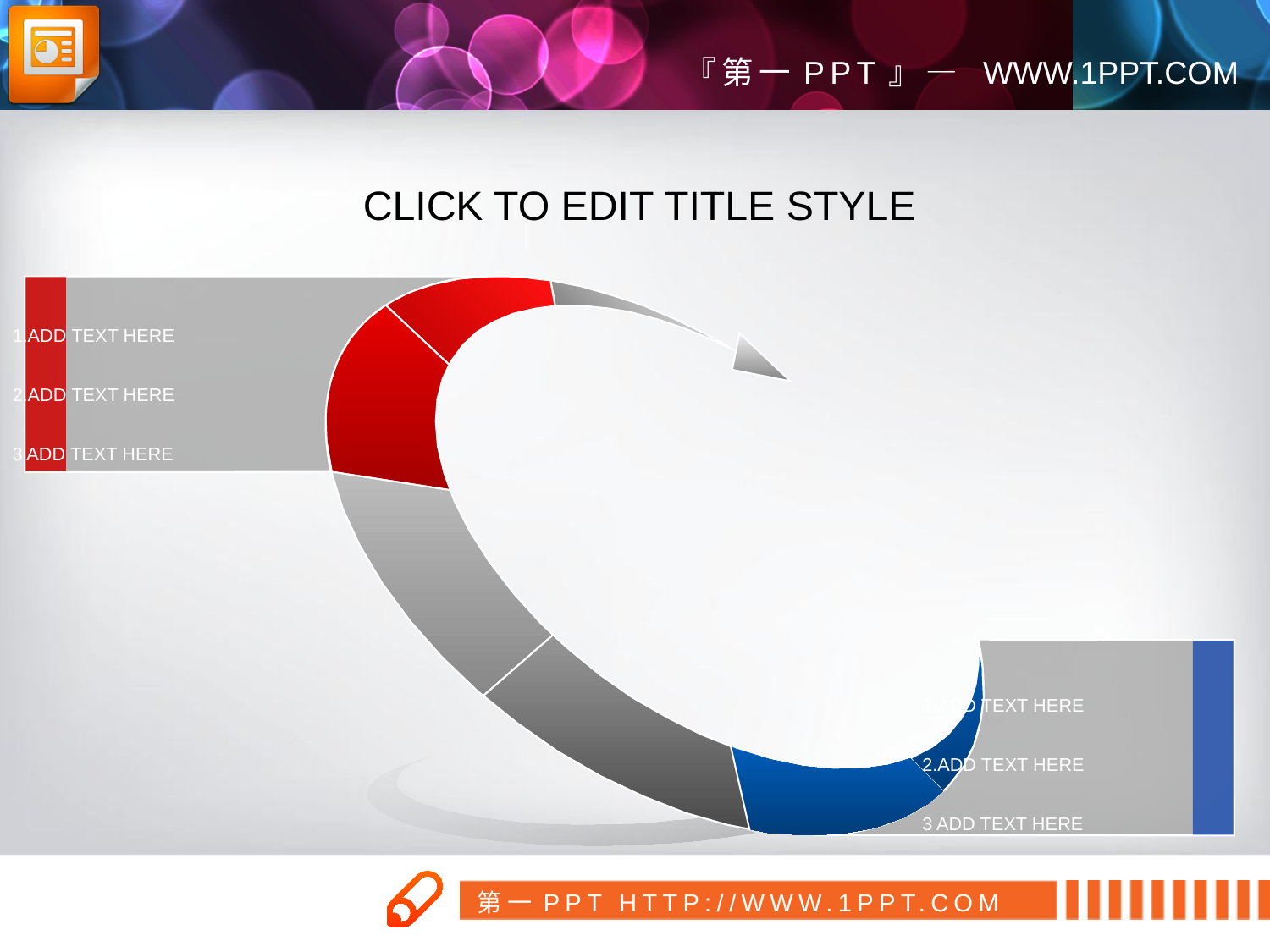

CLICK TO EDIT TITLE STYLE

1.ADD TEXT HERE
2.ADD TEXT HERE
3 ADD TEXT HERE

1.ADD TEXT HERE
2.ADD TEXT HERE
3 ADD TEXT HERE